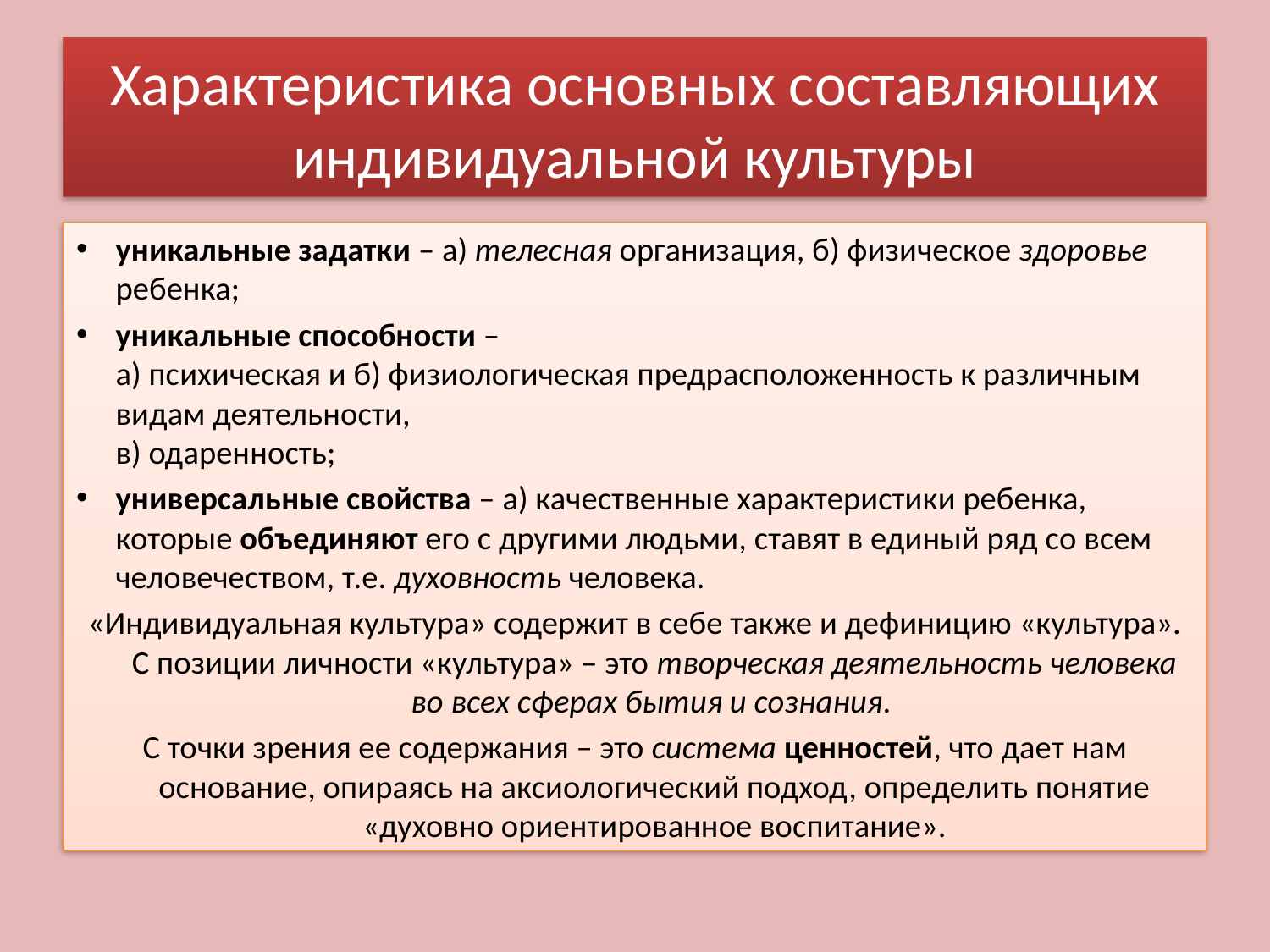

# Характеристика основных составляющих индивидуальной культуры
уникальные задатки – а) телесная организация, б) физическое здоровье ребенка;
уникальные способности –
а) психическая и б) физиологическая предрасположенность к различным видам деятельности,
в) одаренность;
универсальные свойства – а) качественные характеристики ребенка, которые объединяют его с другими людьми, ставят в единый ряд со всем человечеством, т.е. духовность человека.
«Индивидуальная культура» содержит в себе также и дефиницию «культура». С позиции личности «культура» – это творческая деятельность человека во всех сферах бытия и сознания.
С точки зрения ее содержания – это система ценностей, что дает нам основание, опираясь на аксиологический подход, определить понятие «духовно ориентированное воспитание».